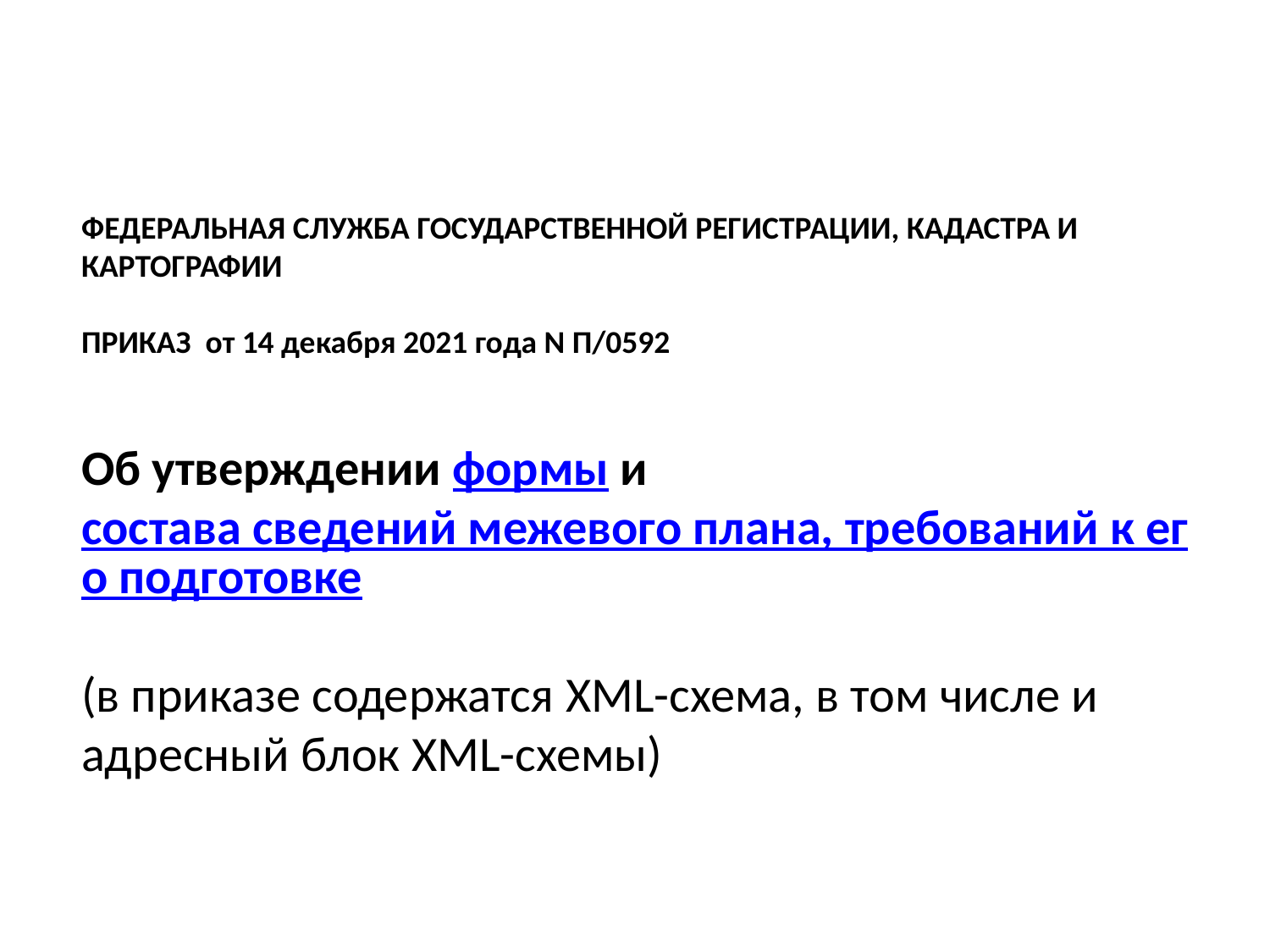

ФЕДЕРАЛЬНАЯ СЛУЖБА ГОСУДАРСТВЕННОЙ РЕГИСТРАЦИИ, КАДАСТРА И КАРТОГРАФИИ
ПРИКАЗ  от 14 декабря 2021 года N П/0592
Об утверждении формы и состава сведений межевого плана, требований к его подготовке

(в приказе содержатся XML-схема, в том числе и  адресный блок XML-схемы)